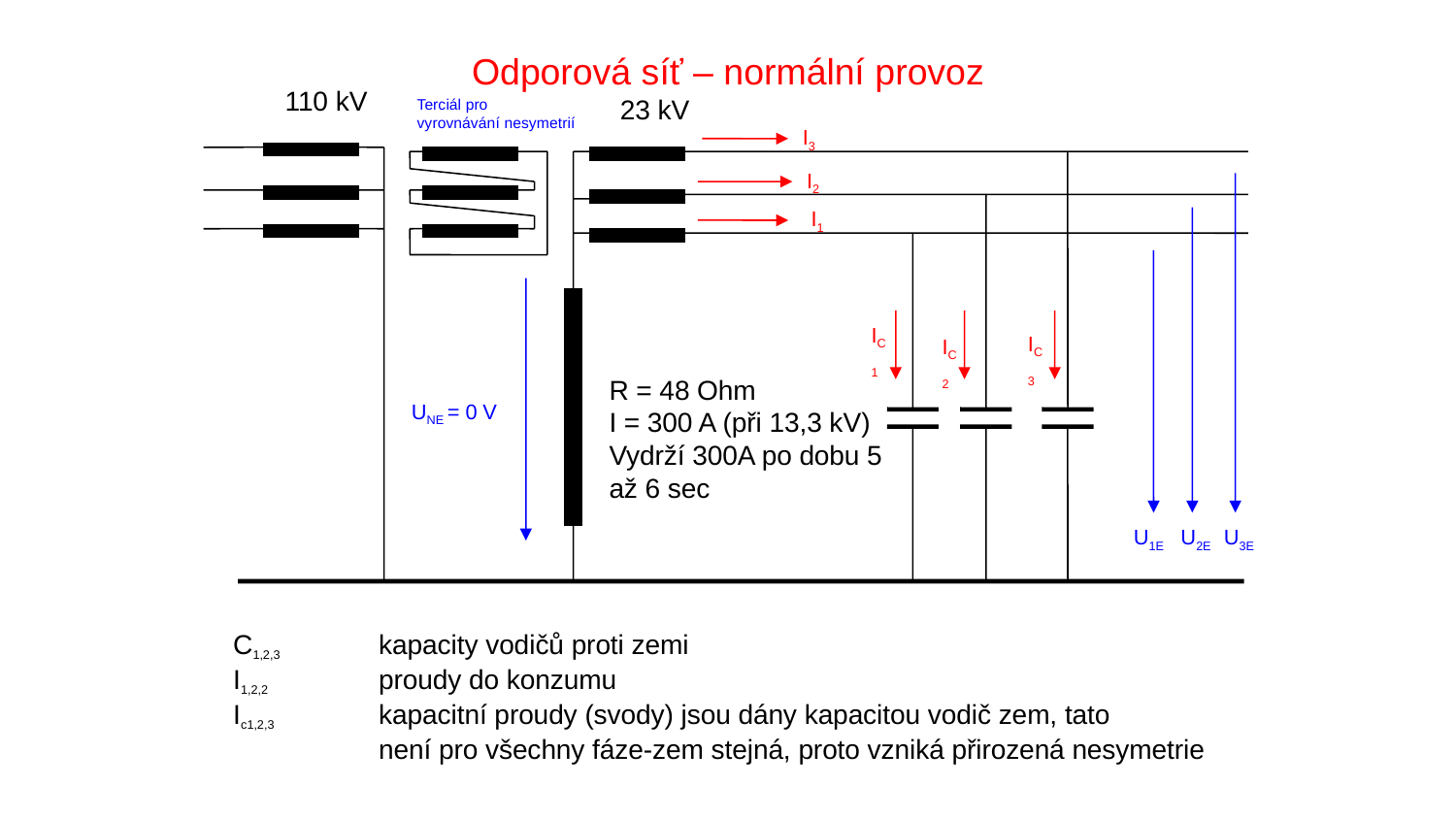

Odporová síť – normální provoz
110 kV
23 kV
Terciál pro
vyrovnávání nesymetrií
I3

I2

I1

IC1
IC3
IC2
R = 48 Ohm
I = 300 A (při 13,3 kV)
Vydrží 300A po dobu 5 až 6 sec
UNE = 0 V

U1E
U2E
U3E

C1,2,3 	kapacity vodičů proti zemi
I1,2,2 	proudy do konzumu
Ic1,2,3 	kapacitní proudy (svody) jsou dány kapacitou vodič zem, tato
	není pro všechny fáze-zem stejná, proto vzniká přirozená nesymetrie